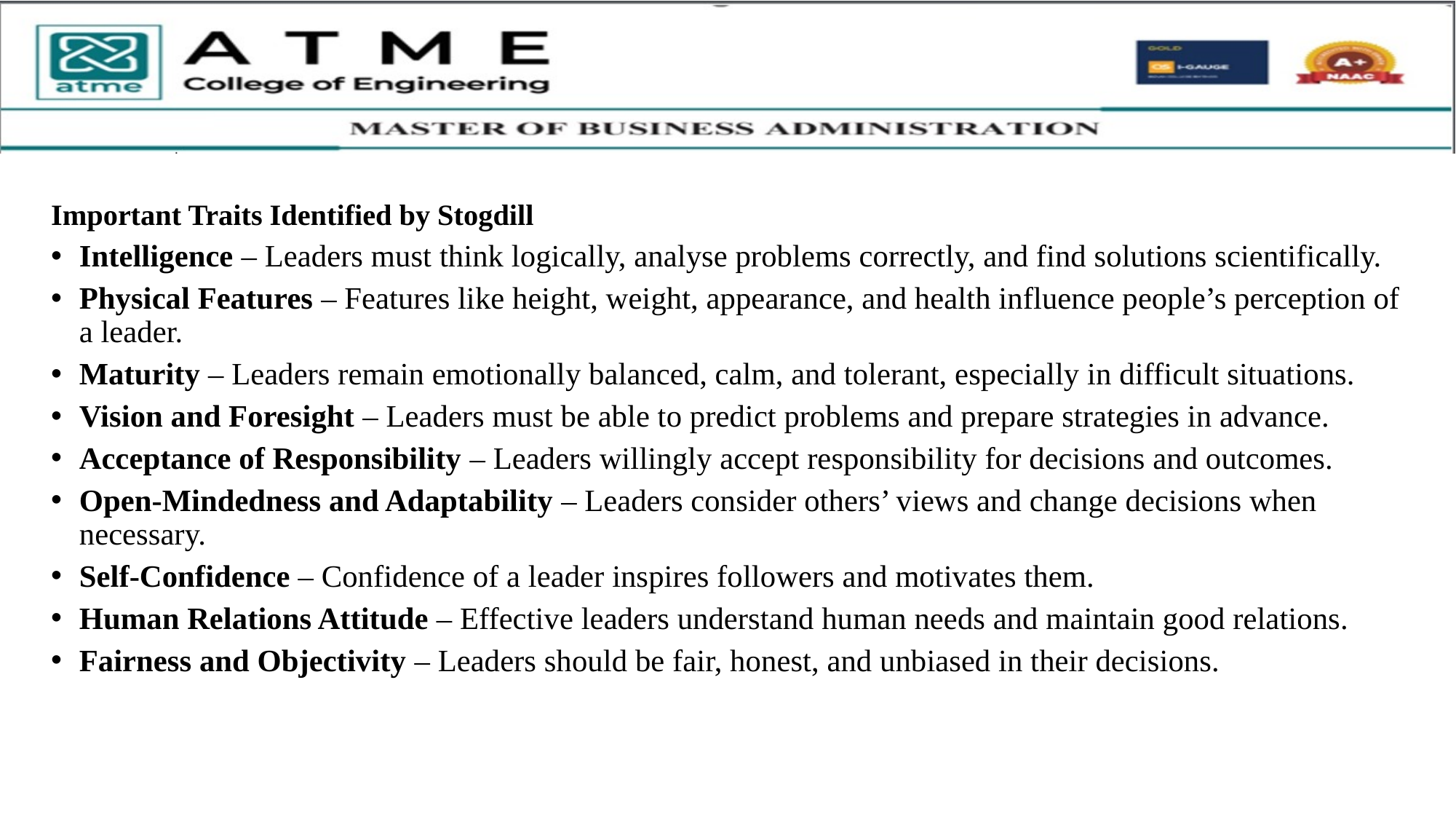

Important Traits Identified by Stogdill
Intelligence – Leaders must think logically, analyse problems correctly, and find solutions scientifically.
Physical Features – Features like height, weight, appearance, and health influence people’s perception of a leader.
Maturity – Leaders remain emotionally balanced, calm, and tolerant, especially in difficult situations.
Vision and Foresight – Leaders must be able to predict problems and prepare strategies in advance.
Acceptance of Responsibility – Leaders willingly accept responsibility for decisions and outcomes.
Open-Mindedness and Adaptability – Leaders consider others’ views and change decisions when necessary.
Self-Confidence – Confidence of a leader inspires followers and motivates them.
Human Relations Attitude – Effective leaders understand human needs and maintain good relations.
Fairness and Objectivity – Leaders should be fair, honest, and unbiased in their decisions.